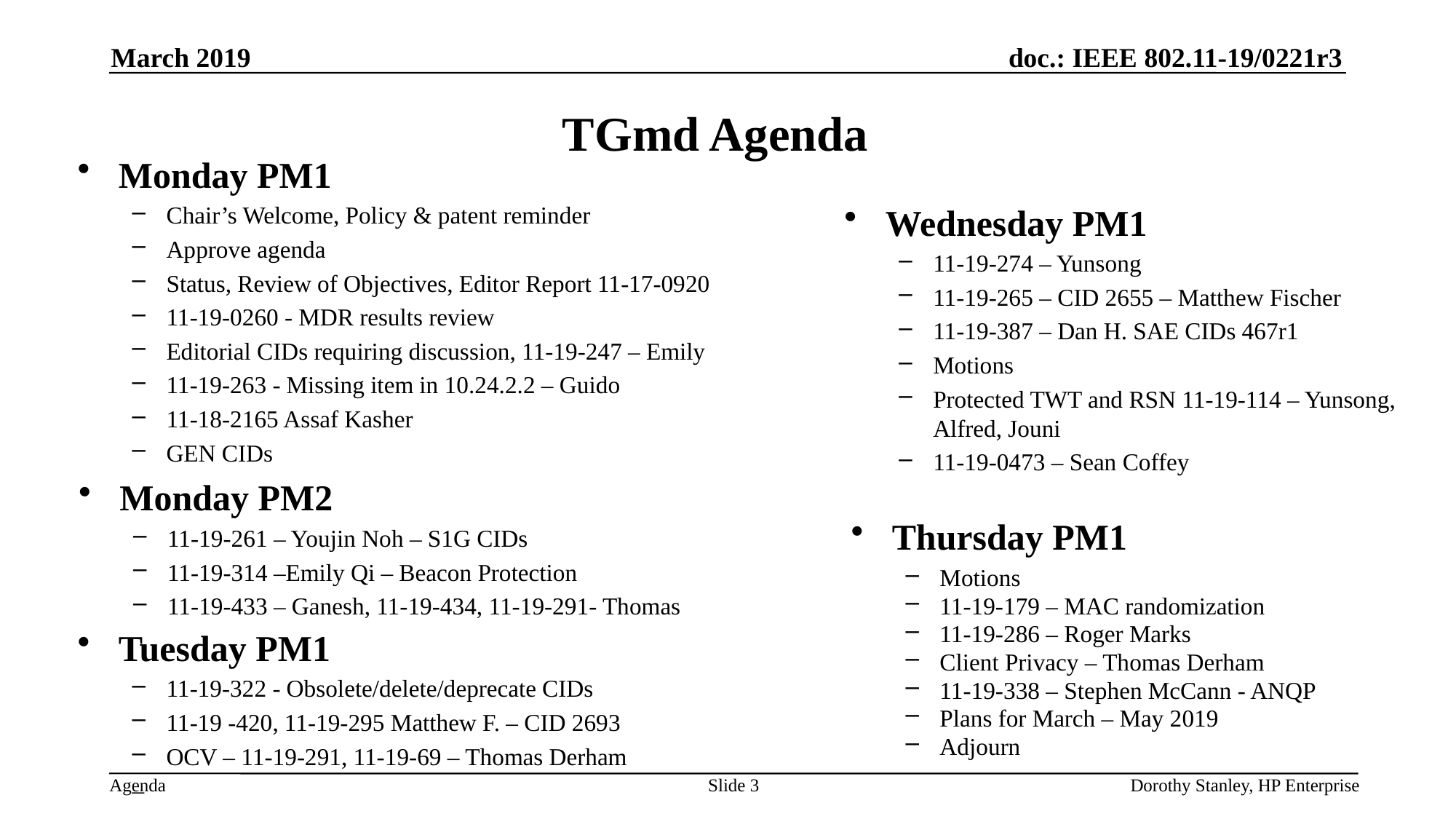

March 2019
# TGmd Agenda
Monday PM1
Chair’s Welcome, Policy & patent reminder
Approve agenda
Status, Review of Objectives, Editor Report 11-17-0920
11-19-0260 - MDR results review
Editorial CIDs requiring discussion, 11-19-247 – Emily
11-19-263 - Missing item in 10.24.2.2 – Guido
11-18-2165 Assaf Kasher
GEN CIDs

Wednesday PM1
11-19-274 – Yunsong
11-19-265 – CID 2655 – Matthew Fischer
11-19-387 – Dan H. SAE CIDs 467r1
Motions
Protected TWT and RSN 11-19-114 – Yunsong, Alfred, Jouni
11-19-0473 – Sean Coffey

Monday PM2
11-19-261 – Youjin Noh – S1G CIDs
11-19-314 –Emily Qi – Beacon Protection
11-19-433 – Ganesh, 11-19-434, 11-19-291- Thomas

Thursday PM1
Motions
11-19-179 – MAC randomization
11-19-286 – Roger Marks
Client Privacy – Thomas Derham
11-19-338 – Stephen McCann - ANQP
Plans for March – May 2019
Adjourn

Tuesday PM1
11-19-322 - Obsolete/delete/deprecate CIDs
11-19 -420, 11-19-295 Matthew F. – CID 2693
OCV – 11-19-291, 11-19-69 – Thomas Derham
–

Slide 3
Dorothy Stanley, HP Enterprise